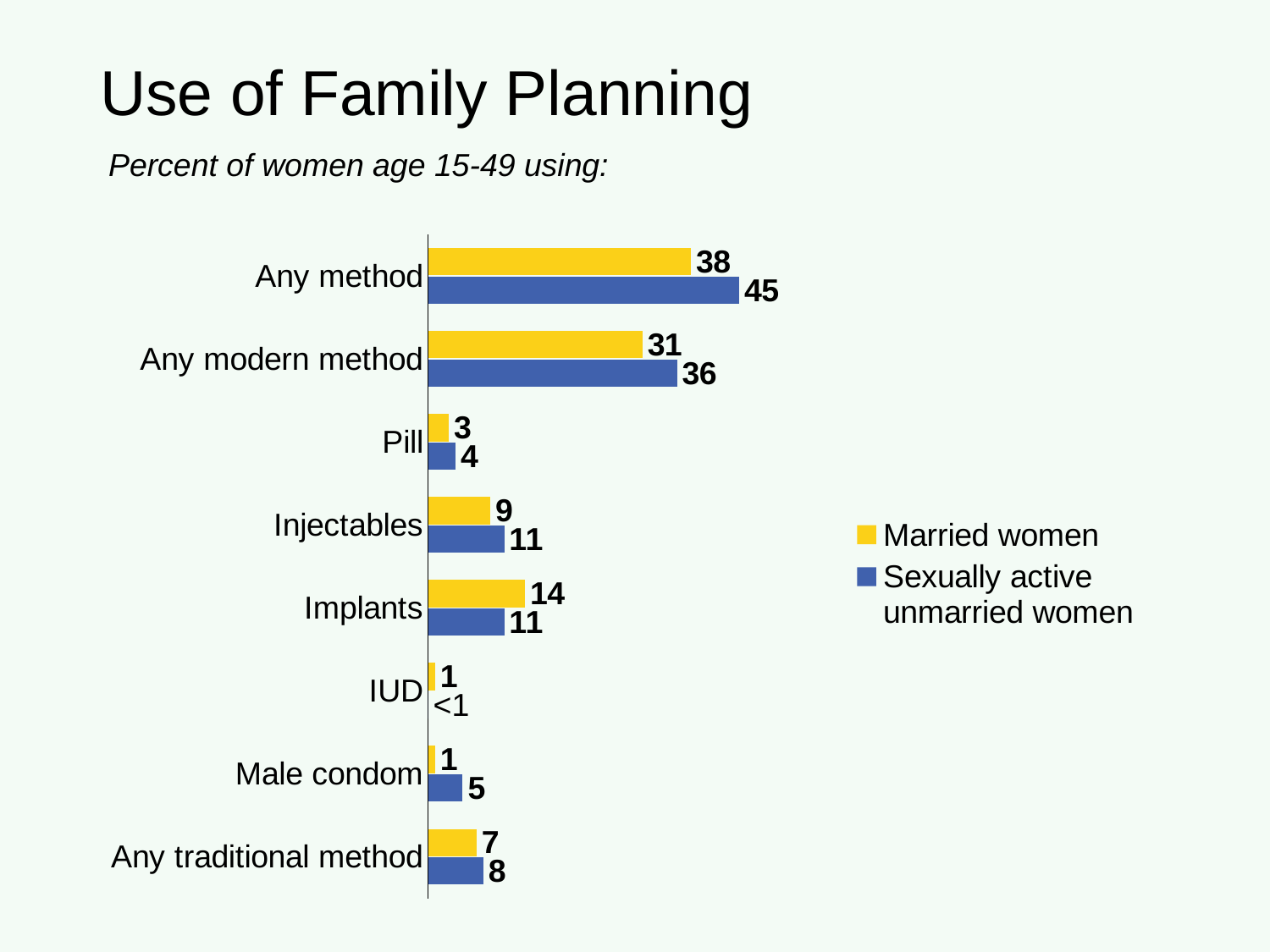

# Use of Family Planning
Percent of women age 15-49 using:

### Chart

| Category | Sexually active
unmarried women | Married women |
|---|---|---|
| Any traditional method | 8.0 | 7.0 |
| Male condom | 5.0 | 1.0 |
| IUD | 0.0 | 1.0 |
| Implants | 11.0 | 14.0 |
| Injectables | 11.0 | 9.0 |
| Pill | 4.0 | 3.0 |
| Any modern method | 36.0 | 31.0 |
| Any method | 45.0 | 38.0 |